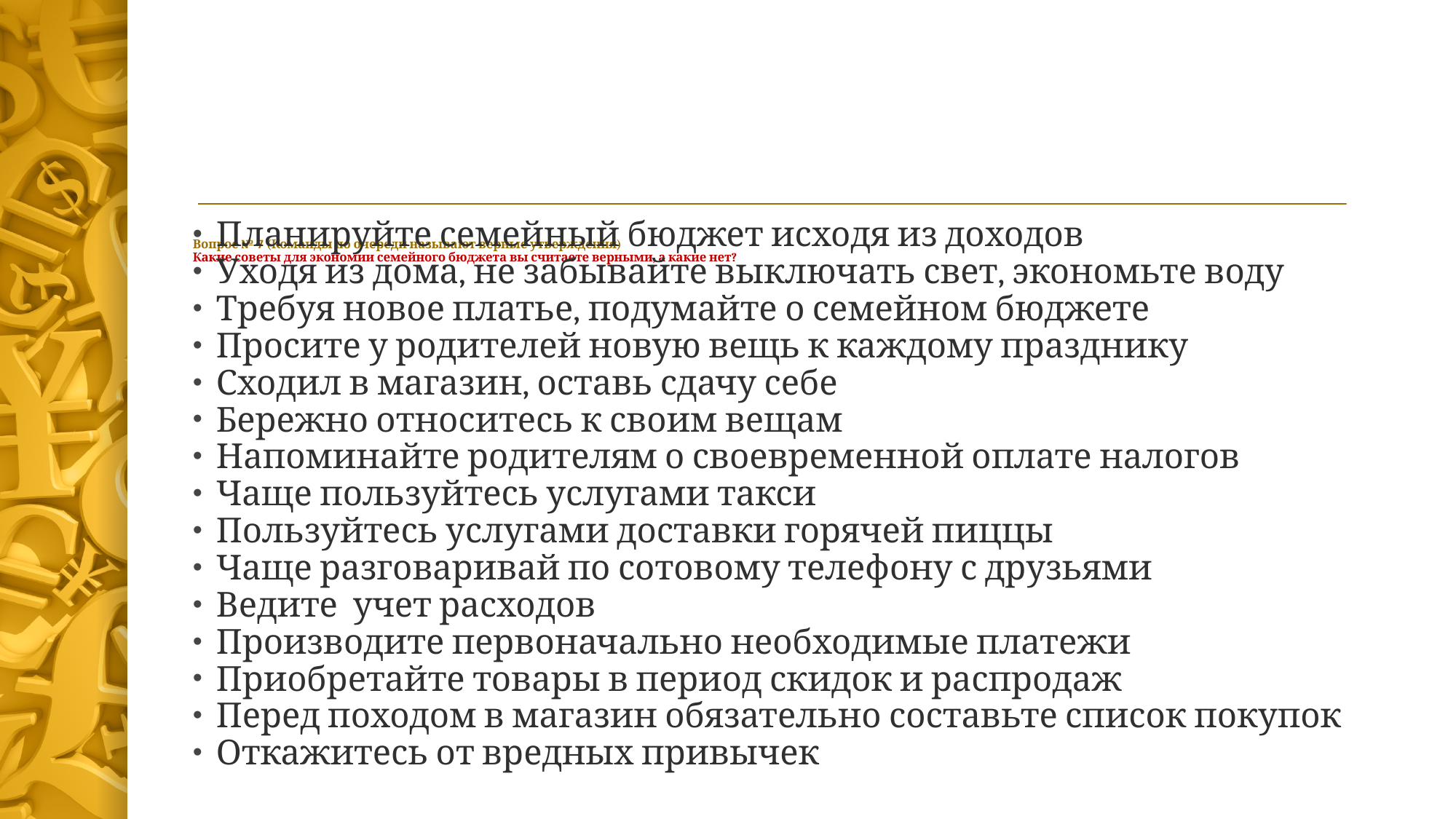

# Вопрос № 7 (Команды по очереди называют верные утверждения) Какие советы для экономии семейного бюджета вы считаете верными, а какие нет?
Планируйте семейный бюджет исходя из доходов
Уходя из дома, не забывайте выключать свет, экономьте воду
Требуя новое платье, подумайте о семейном бюджете
Просите у родителей новую вещь к каждому празднику
Сходил в магазин, оставь сдачу себе
Бережно относитесь к своим вещам
Напоминайте родителям о своевременной оплате налогов
Чаще пользуйтесь услугами такси
Пользуйтесь услугами доставки горячей пиццы
Чаще разговаривай по сотовому телефону с друзьями
Ведите  учет расходов
Производите первоначально необходимые платежи
Приобретайте товары в период скидок и распродаж
Перед походом в магазин обязательно составьте список покупок
Откажитесь от вредных привычек